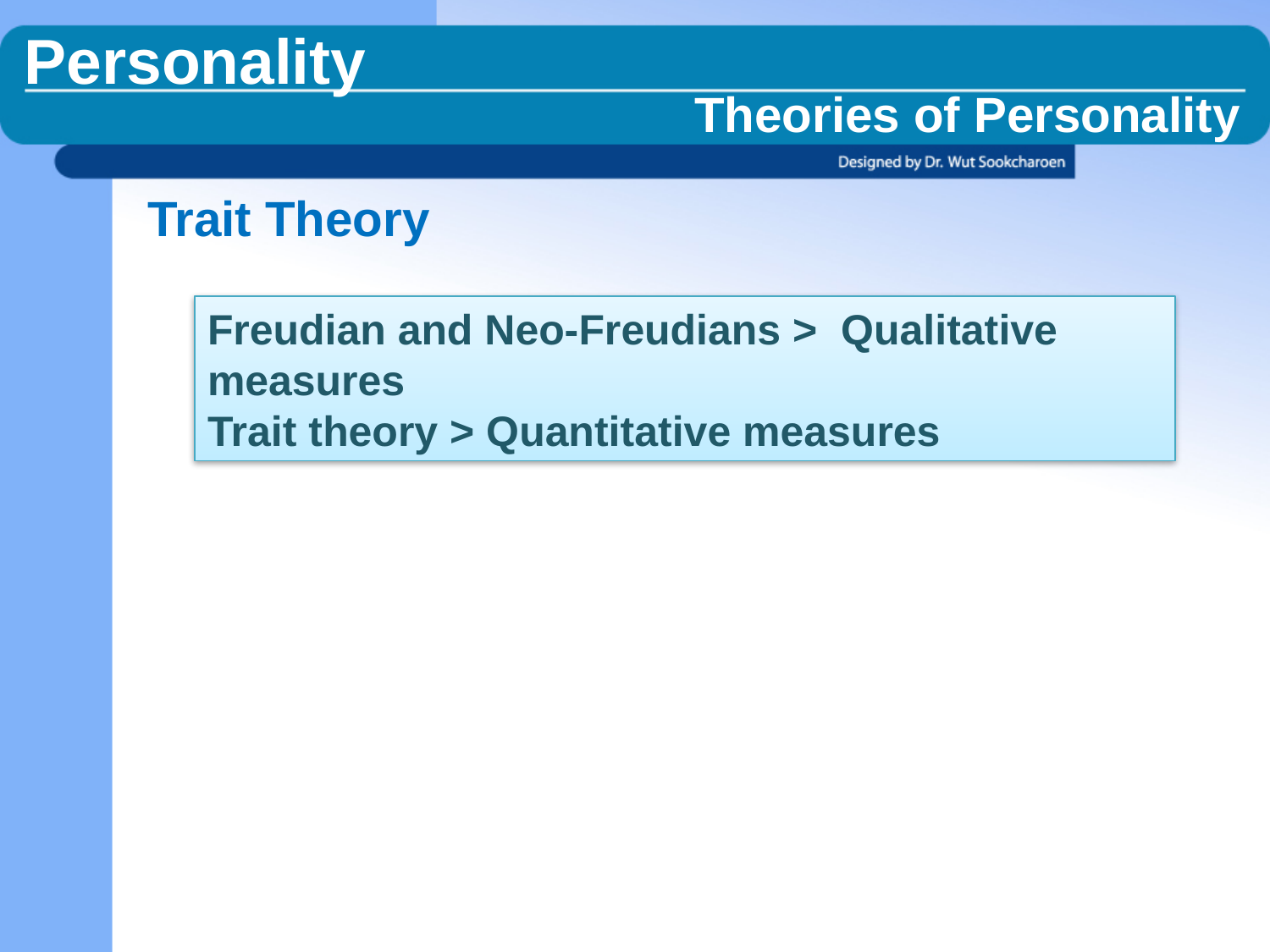

Personality
Theories of Personality
Trait Theory
Freudian and Neo-Freudians >  Qualitative measures
Trait theory > Quantitative measures